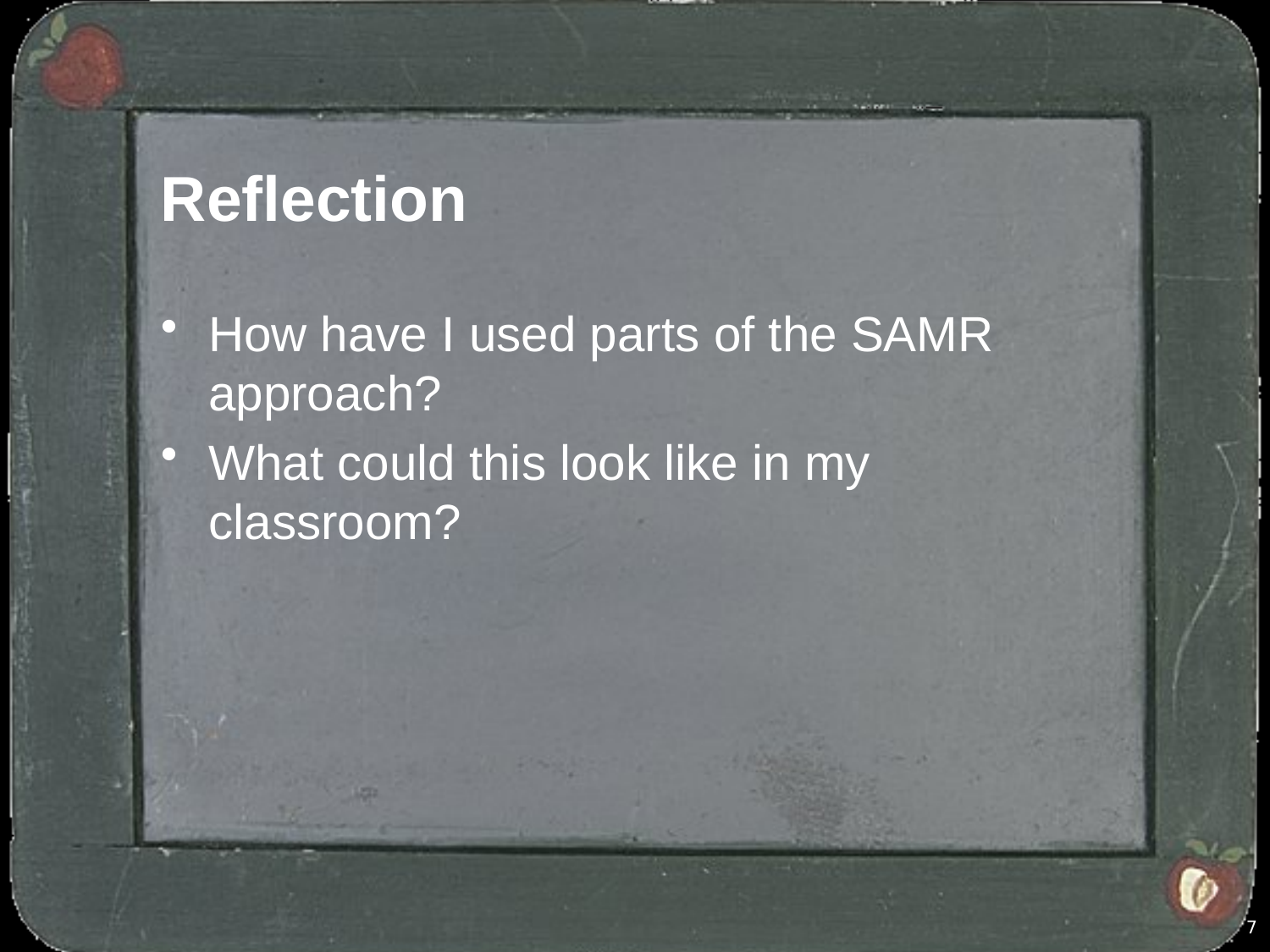

# Reflection

How have I used parts of the SAMR approach?
What could this look like in my classroom?

7